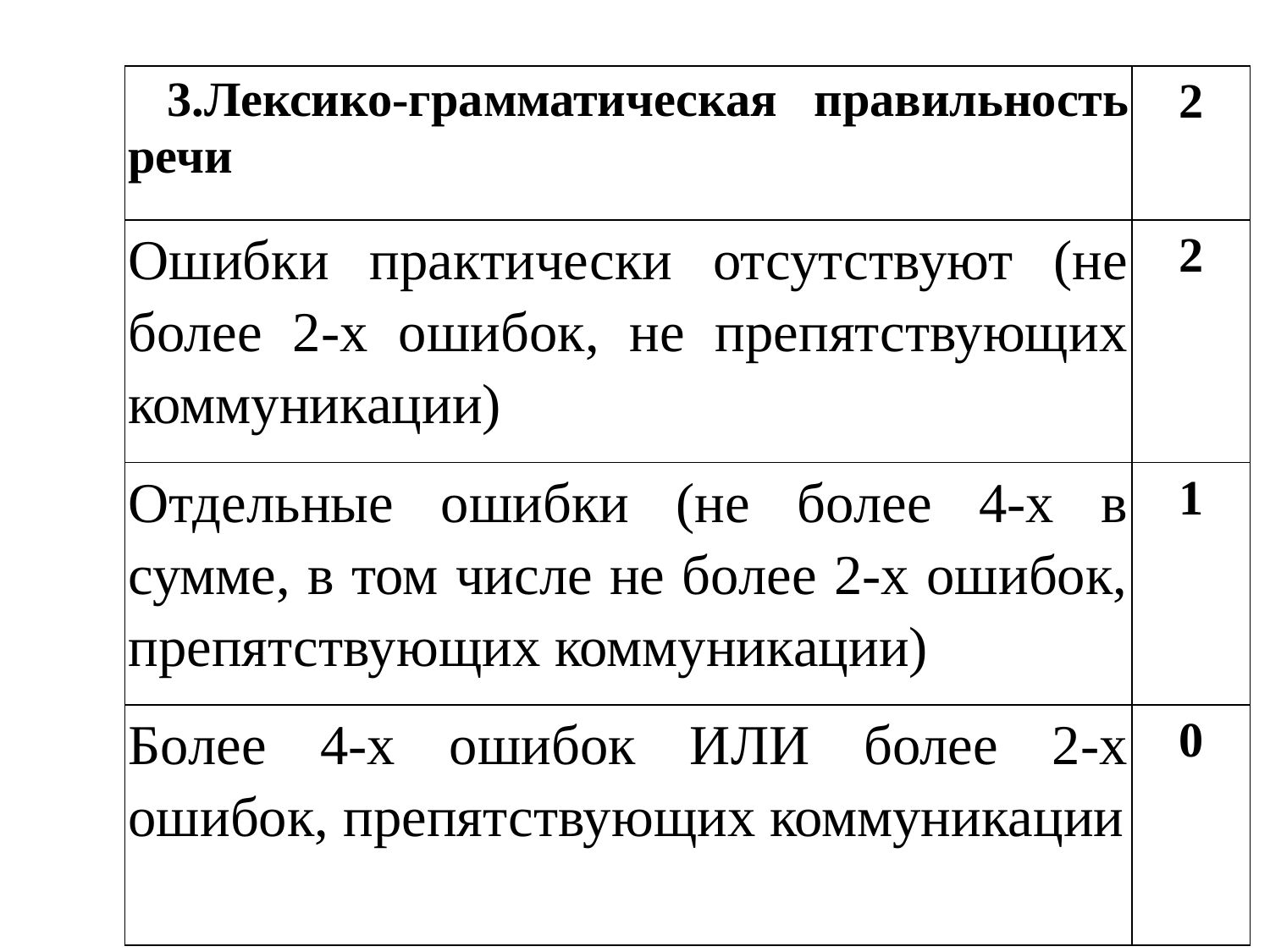

| 3.Лексико-грамматическая правильность речи | 2 |
| --- | --- |
| Ошибки практически отсутствуют (не более 2-х ошибок, не препятствующих коммуникации) | 2 |
| Отдельные ошибки (не более 4-х в сумме, в том числе не более 2-х ошибок, препятствующих коммуникации) | 1 |
| Более 4-х ошибок ИЛИ более 2-х ошибок, препятствующих коммуникации | 0 |